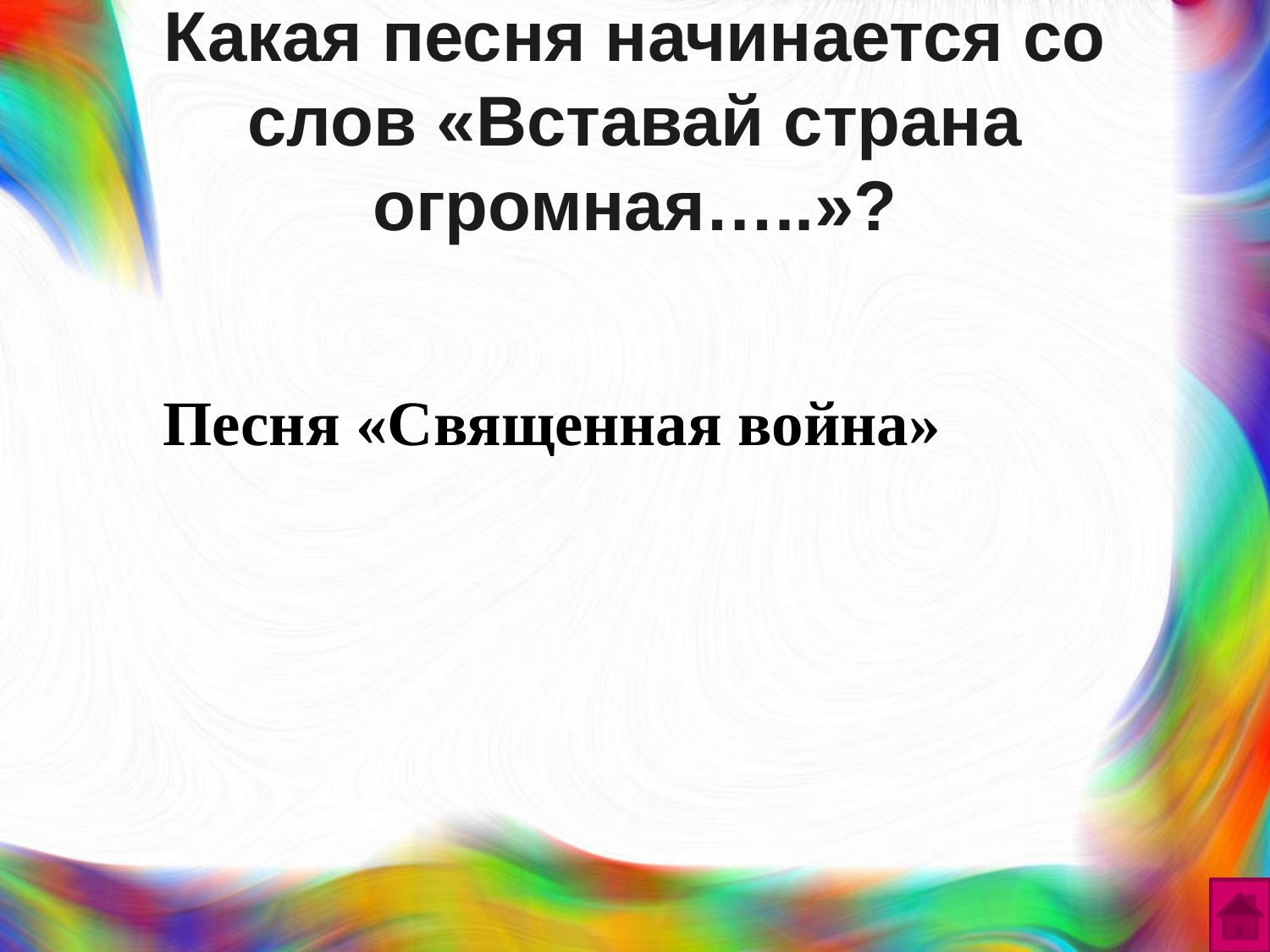

# Какая песня начинается со слов «Вставай страна огромная…..»?
Песня «Священная война»